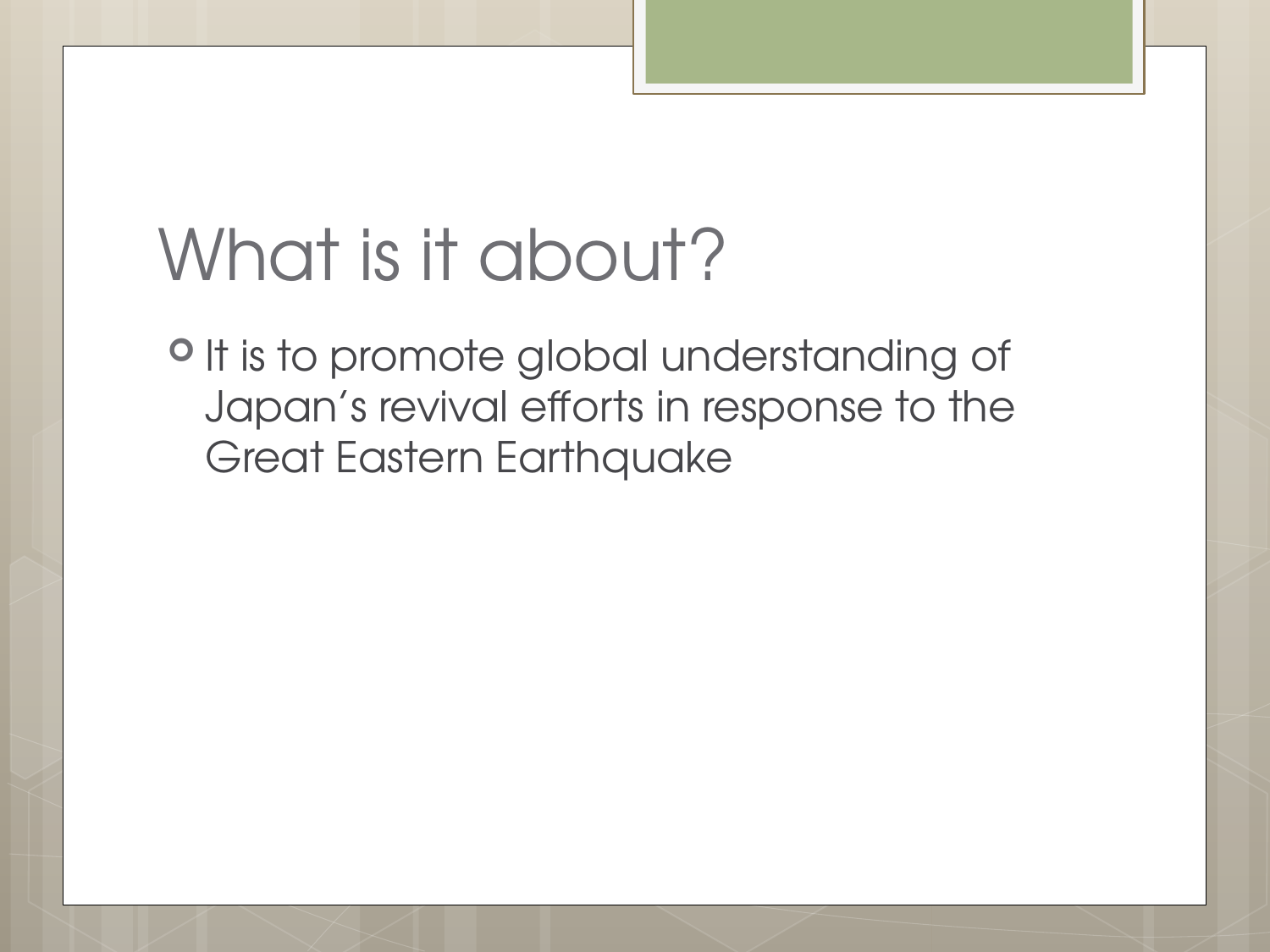

# What is it about?
It is to promote global understanding of Japan’s revival efforts in response to the Great Eastern Earthquake